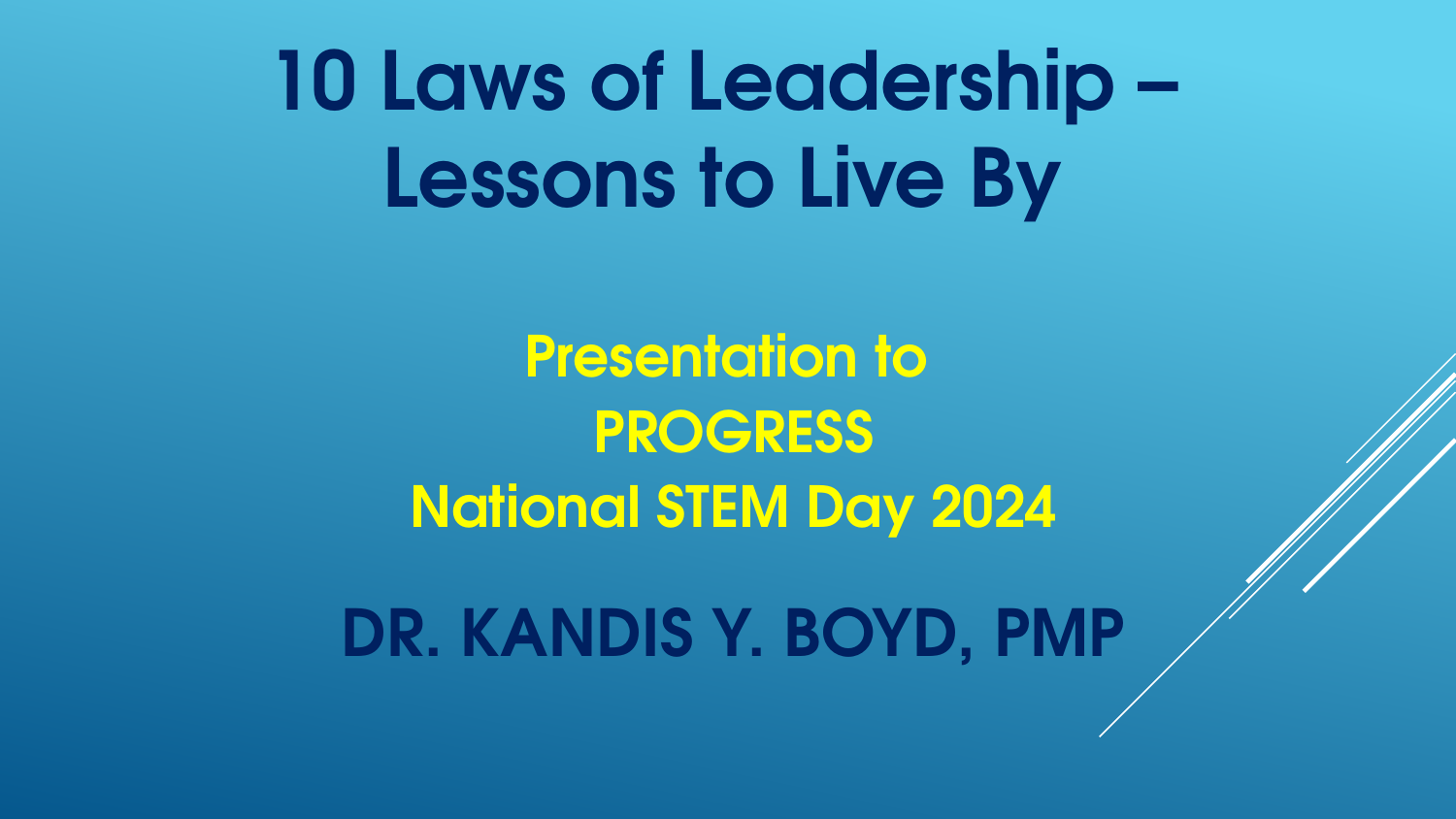

# 10 Laws of Leadership – Lessons to Live By
Presentation to
PROGRESS
National STEM Day 2024

DR. KANDIS Y. BOYD, PMP